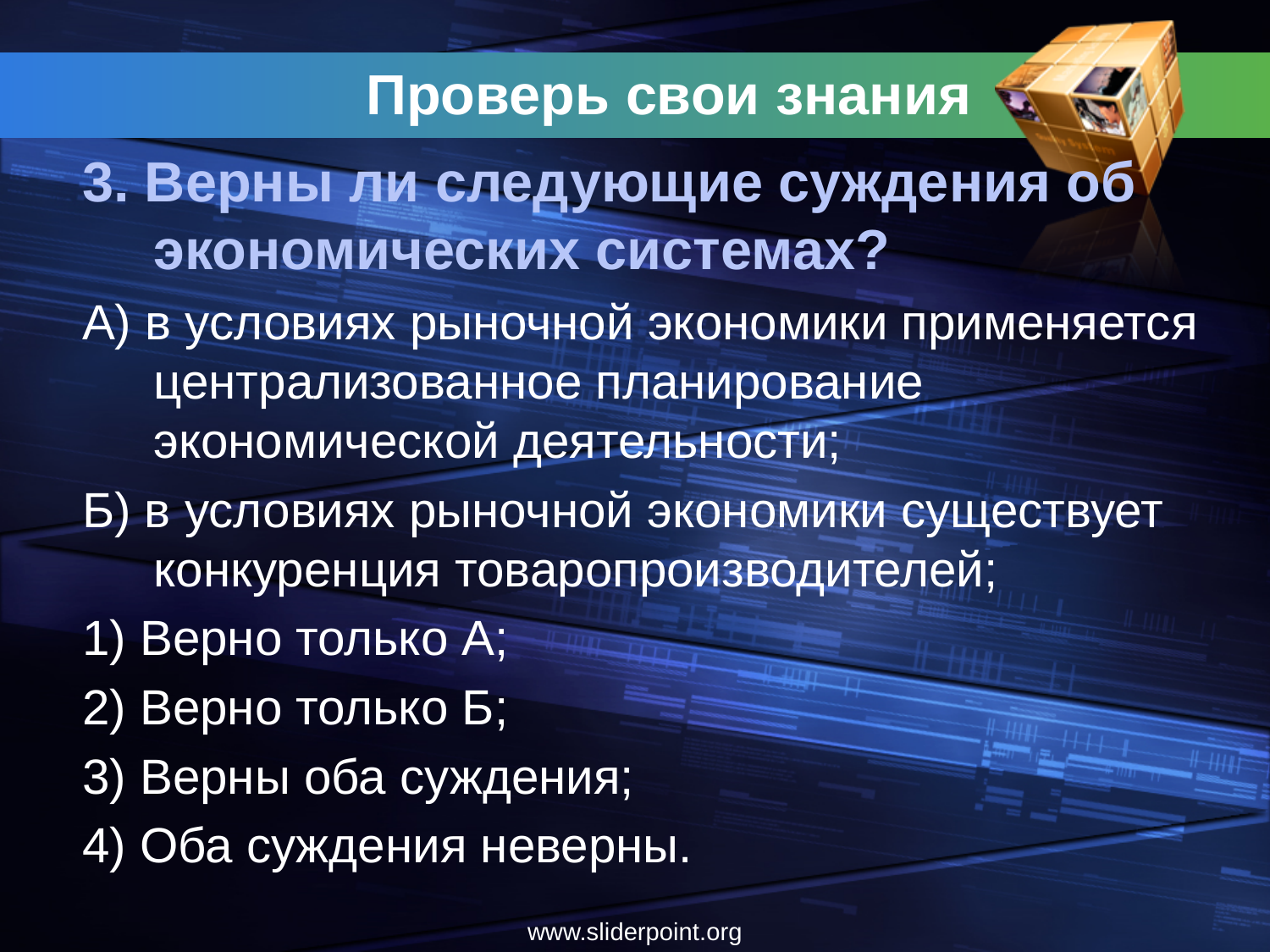

# Проверь свои знания
3. Верны ли следующие суждения об экономических системах?
А) в условиях рыночной экономики применяется централизованное планирование экономической деятельности;
Б) в условиях рыночной экономики существует конкуренция товаропроизводителей;
1) Верно только А;
2) Верно только Б;
3) Верны оба суждения;
4) Оба суждения неверны.
www.sliderpoint.org